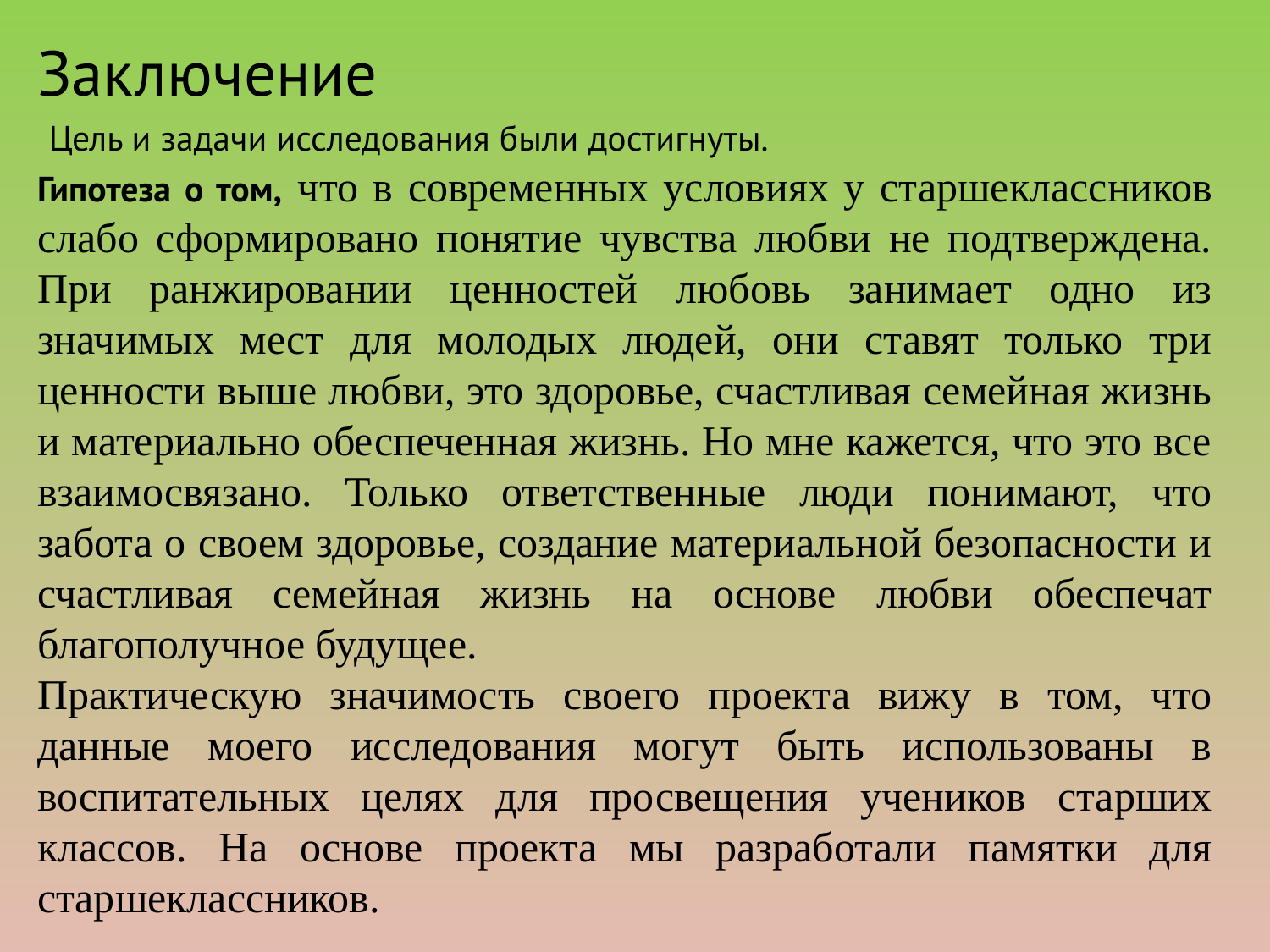

Заключение
 Цель и задачи исследования были достигнуты.
Гипотеза о том, что в современных условиях у старшеклассников слабо сформировано понятие чувства любви не подтверждена. При ранжировании ценностей любовь занимает одно из значимых мест для молодых людей, они ставят только три ценности выше любви, это здоровье, счастливая семейная жизнь и материально обеспеченная жизнь. Но мне кажется, что это все взаимосвязано. Только ответственные люди понимают, что забота о своем здоровье, создание материальной безопасности и счастливая семейная жизнь на основе любви обеспечат благополучное будущее.
Практическую значимость своего проекта вижу в том, что данные моего исследования могут быть использованы в воспитательных целях для просвещения учеников старших классов. На основе проекта мы разработали памятки для старшеклассников.
#